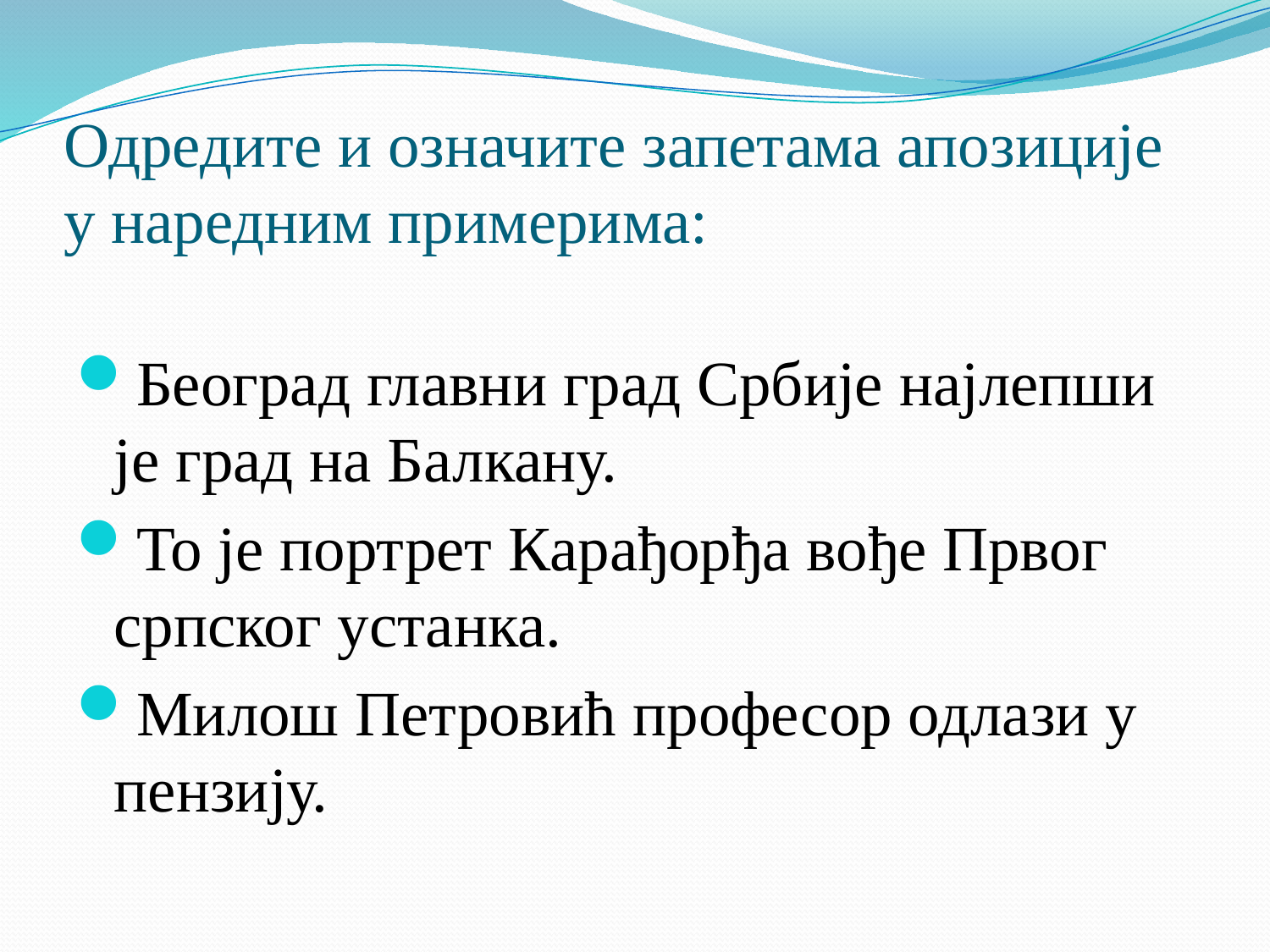

# Одредите и означите запетама апозиције у наредним примерима:

Београд главни град Србије најлепши је град на Балкану.
То је портрет Карађорђа вође Првог српског устанка.
Милош Петровић професор одлази у пензију.